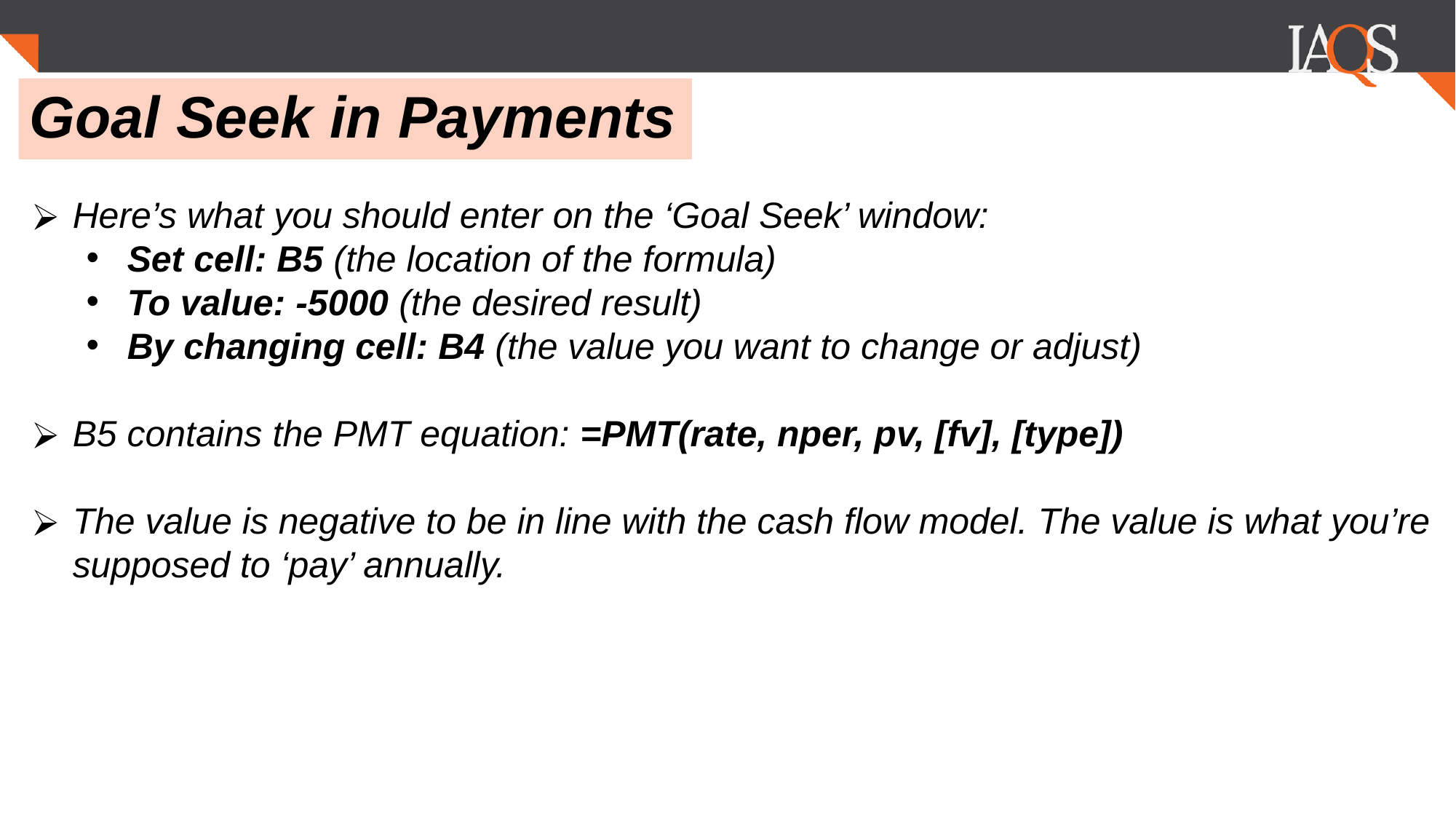

.
# Goal Seek in Payments

Here’s what you should enter on the ‘Goal Seek’ window:
Set cell: B5 (the location of the formula)
To value: -5000 (the desired result)
By changing cell: B4 (the value you want to change or adjust)

B5 contains the PMT equation: =PMT(rate, nper, pv, [fv], [type])

The value is negative to be in line with the cash flow model. The value is what you’re supposed to ‘pay’ annually.